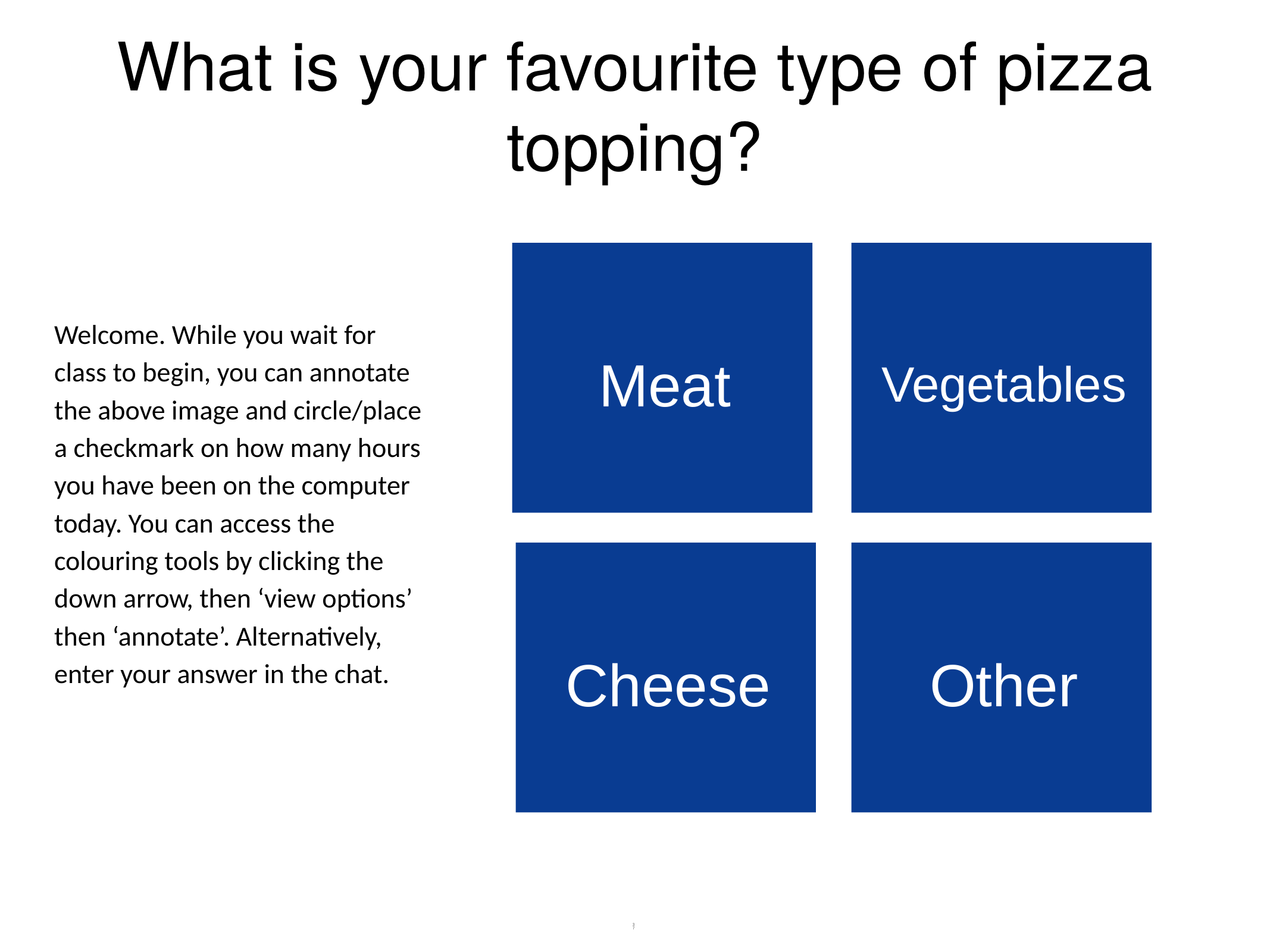

# What is your favourite type of pizza topping?
Meat
Vegetables
Welcome. While you wait for class to begin, you can annotate the above image and circle/place a checkmark on how many hours you have been on the computer today. You can access the colouring tools by clicking the down arrow, then ‘view options’ then ‘annotate’. Alternatively, enter your answer in the chat.

Cheese
Other
37